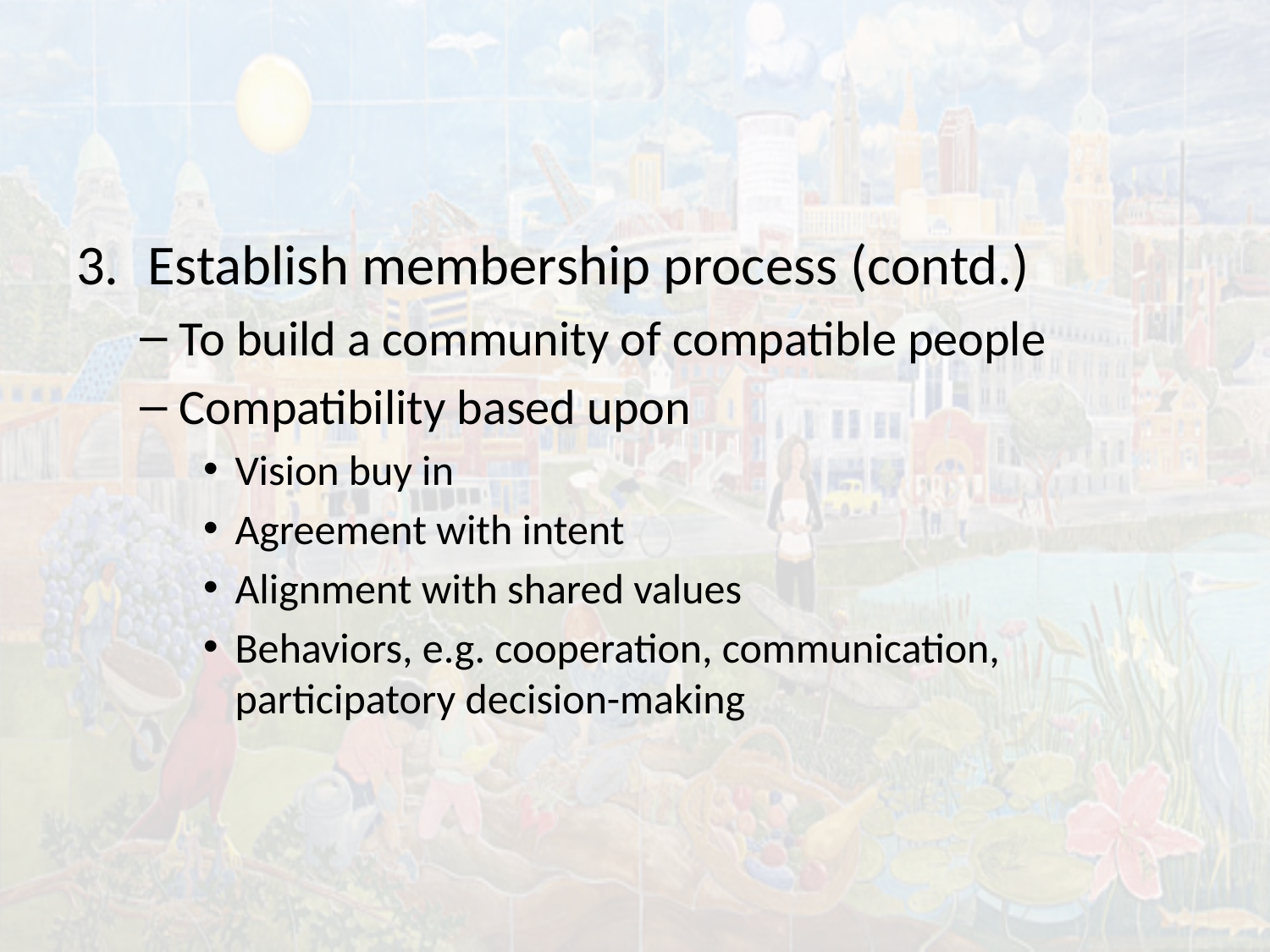

#
Establish membership process (contd.)
To build a community of compatible people
Compatibility based upon
Vision buy in
Agreement with intent
Alignment with shared values
Behaviors, e.g. cooperation, communication, participatory decision-making